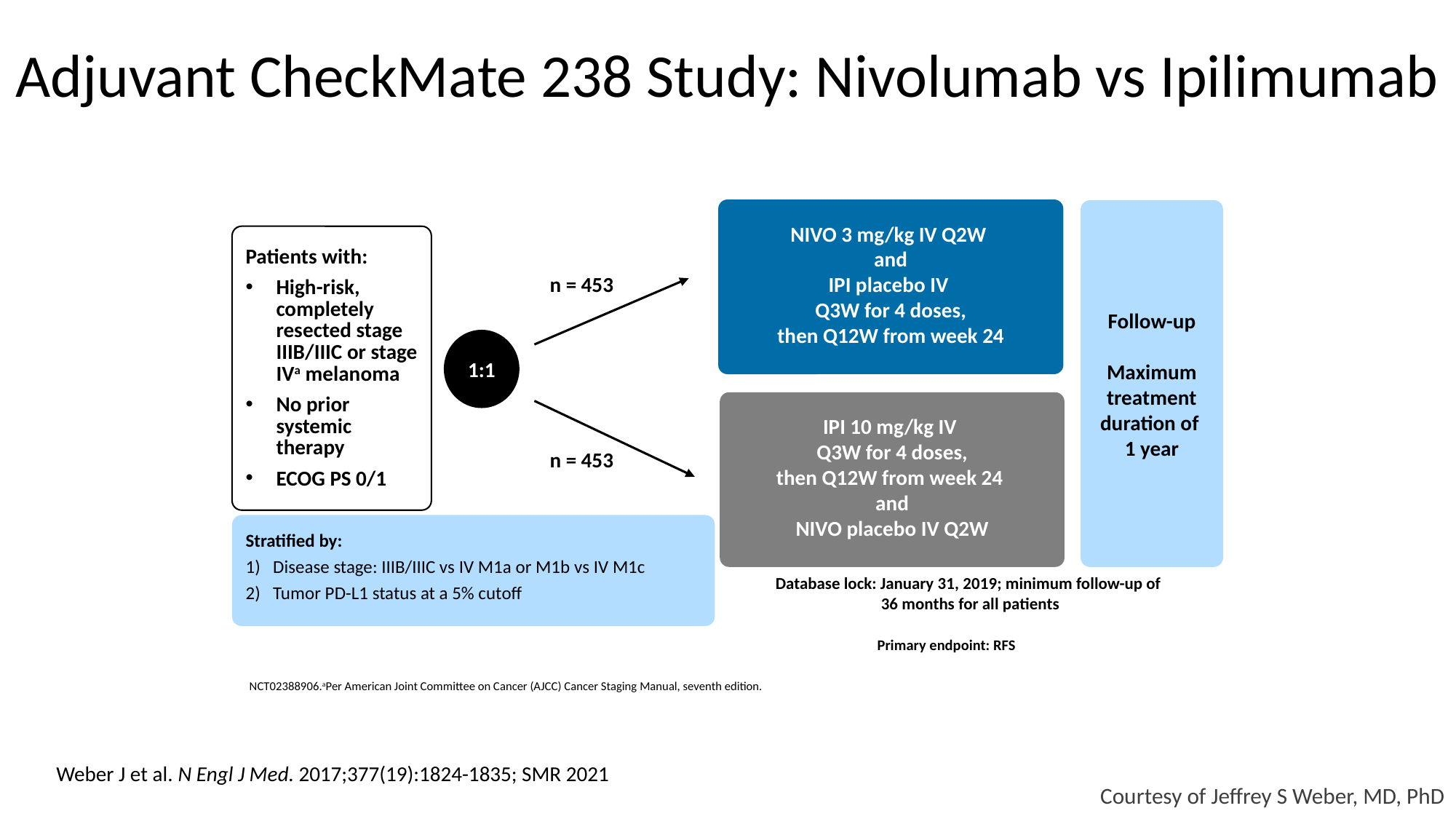

# Adjuvant CheckMate 238 Study: Nivolumab vs Ipilimumab
NIVO 3 mg/kg IV Q2W
and
IPI placebo IV
Q3W for 4 doses,
then Q12W from week 24
Follow-up

Maximum treatment duration of
1 year
Patients with:
High-risk, completely resected stage IIIB/IIIC or stage IVa melanoma
No prior systemic therapy
ECOG PS 0/1
n = 453

1:1
IPI 10 mg/kg IV
Q3W for 4 doses,
then Q12W from week 24
and
NIVO placebo IV Q2W
n = 453
Stratified by:
Disease stage: IIIB/IIIC vs IV M1a or M1b vs IV M1c
Tumor PD-L1 status at a 5% cutoff
Database lock: January 31, 2019; minimum follow-up of
36 months for all patients
Primary endpoint: RFS
NCT02388906.aPer American Joint Committee on Cancer (AJCC) Cancer Staging Manual, seventh edition.
Weber J et al. N Engl J Med. 2017;377(19):1824-1835; SMR 2021
Courtesy of Jeffrey S Weber, MD, PhD